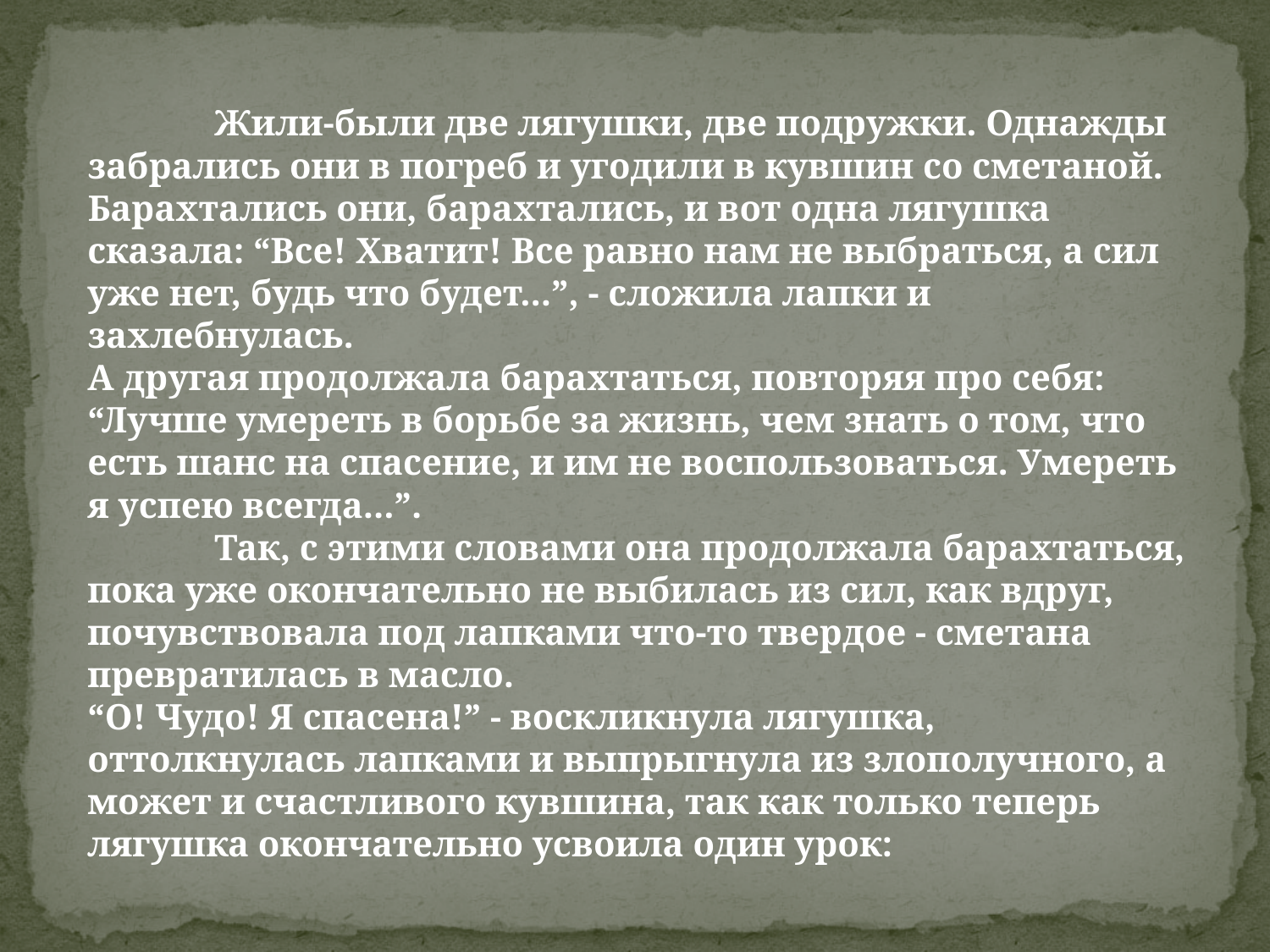

Жили-были две лягушки, две подружки. Однажды забрались они в погреб и угодили в кувшин со сметаной. Барахтались они, барахтались, и вот одна лягушка сказала: “Все! Хватит! Все равно нам не выбраться, а сил уже нет, будь что будет...”, - сложила лапки и захлебнулась.
А другая продолжала барахтаться, повторяя про себя: “Лучше умереть в борьбе за жизнь, чем знать о том, что есть шанс на спасение, и им не воспользоваться. Умереть я успею всегда...”.
	Так, с этими словами она продолжала барахтаться, пока уже окончательно не выбилась из сил, как вдруг, почувствовала под лапками что-то твердое - сметана превратилась в масло.
“О! Чудо! Я спасена!” - воскликнула лягушка, оттолкнулась лапками и выпрыгнула из злополучного, а может и счастливого кувшина, так как только теперь лягушка окончательно усвоила один урок: